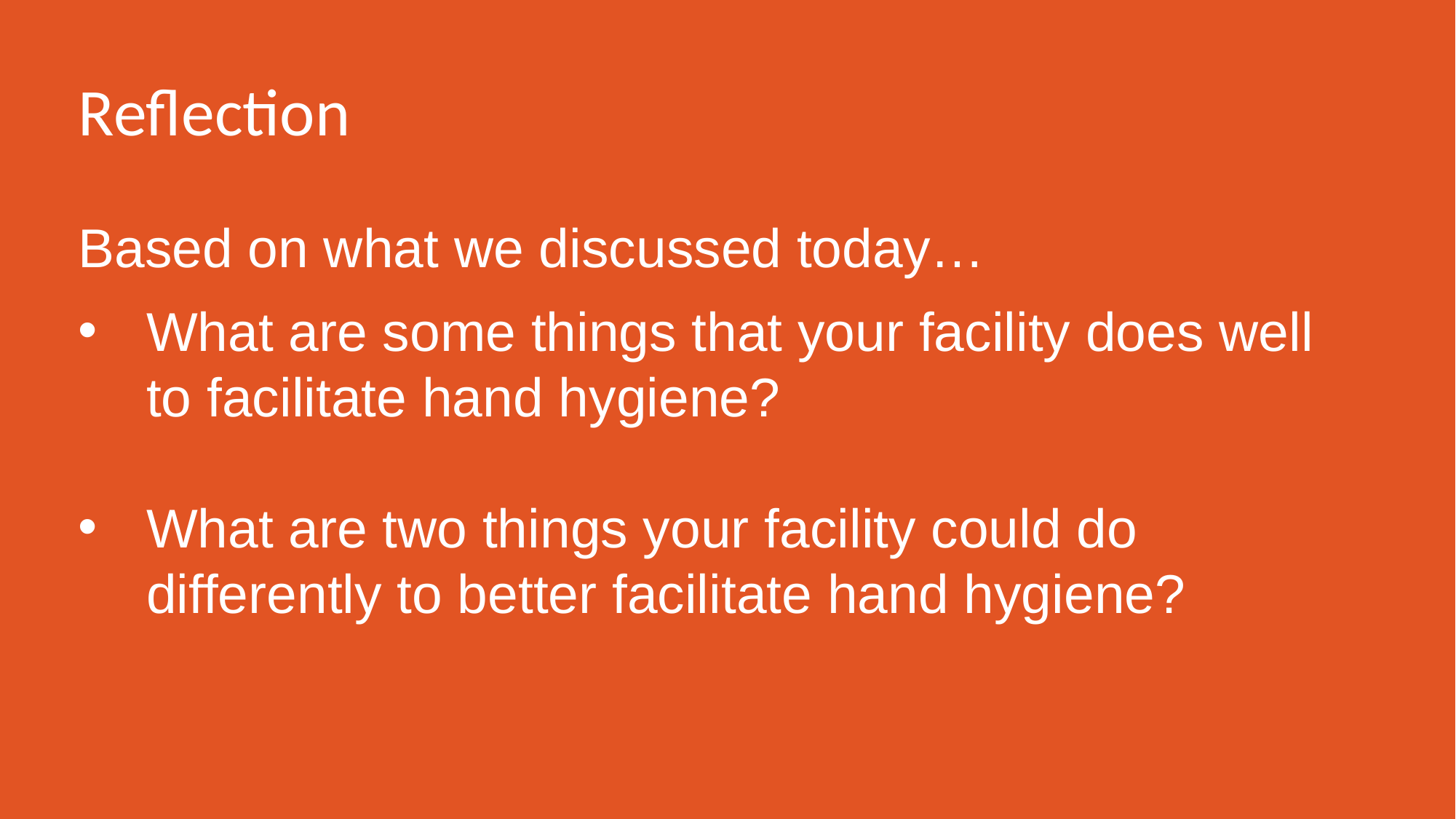

Reflection
Based on what we discussed today…
What are some things that your facility does well to facilitate hand hygiene?

What are two things your facility could do differently to better facilitate hand hygiene?